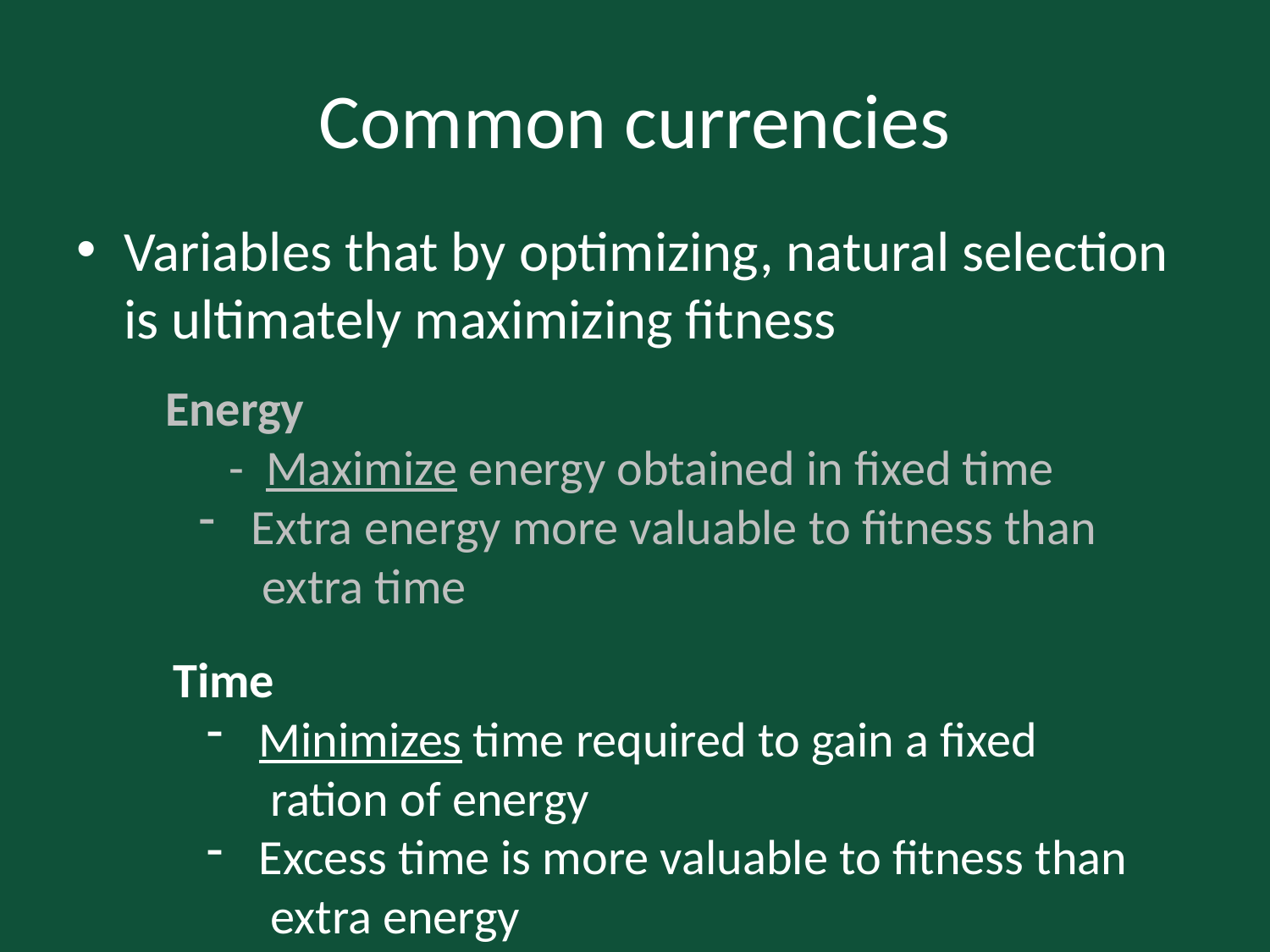

# Common currencies
Variables that by optimizing, natural selection is ultimately maximizing fitness

Energy
-  Maximize energy obtained in fixed time
  Extra energy more valuable to fitness than
   extra time
Time
  Minimizes time required to gain a fixed
   ration of energy
  Excess time is more valuable to fitness than
   extra energy